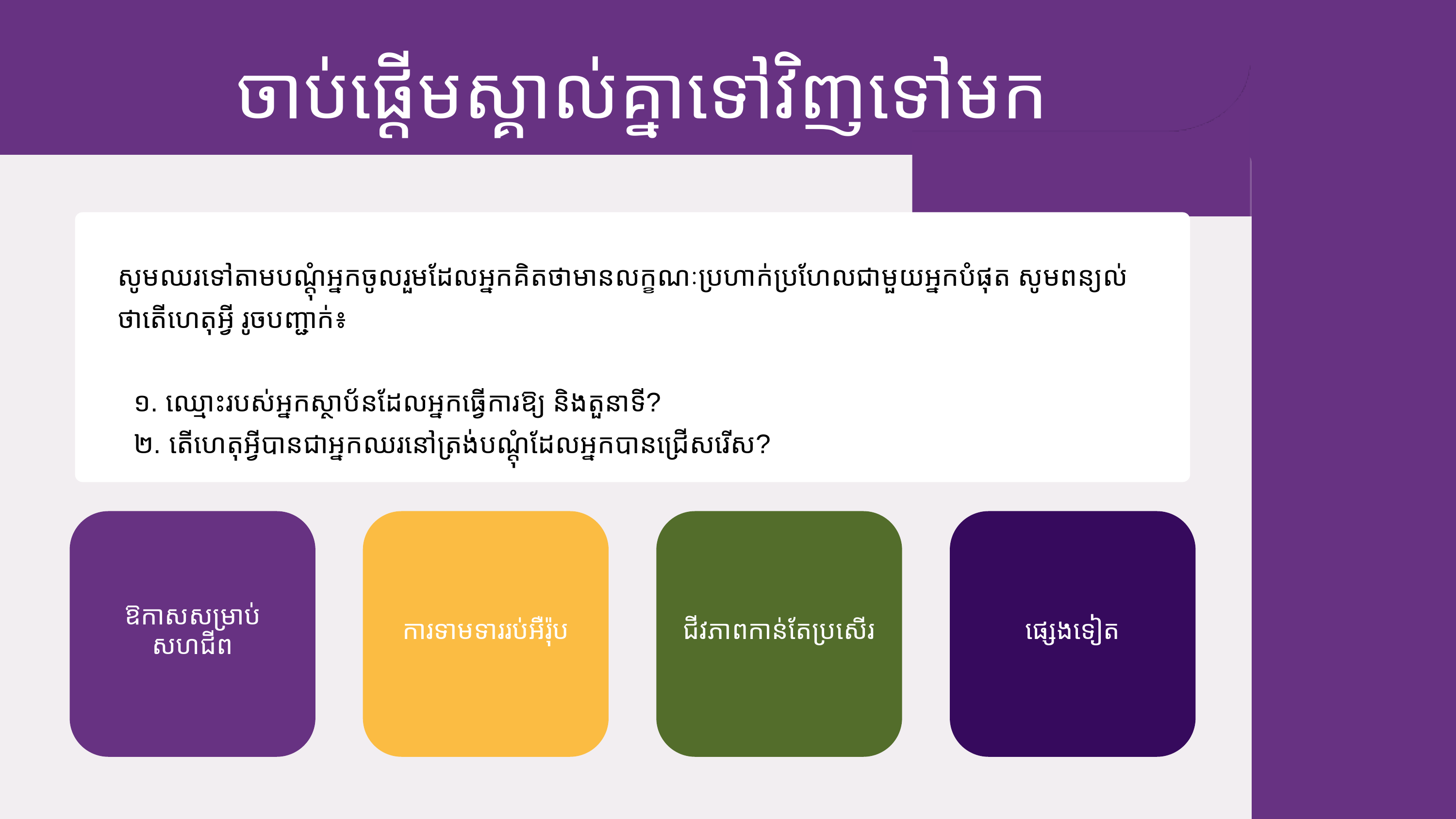

ចាប់​ផ្ដើម​ស្គាល់​គ្នា​ទៅវិញ​ទៅមក

សូម​ឈរ​ទៅតាមបណ្ដុំ​អ្នក​ចូលរួមដែល​អ្នក​គិតថា​មាន​លក្ខណៈប្រហាក់ប្រហែល​ជាមួយ​អ្នកបំផុត សូមពន្យល់ថាតើ​ហេតុ​អ្វី រូចបញ្ជាក់​៖​

១. ឈ្មោះ​របស់​អ្នក​​ស្ថាប័នដែល​អ្នកធ្វើការ​ឱ្យ និង​តួនាទី?
២. តើ​ហេតុ​អ្វី​បានជាអ្នក​ឈរនៅត្រង់បណ្ដុំដែល​អ្នក​បានជ្រើសរើស?

ឱកាស​សម្រាប់​
សហជីព

ការ​ទាម​ទារ​រប់​អឺរ៉ុប

ជីវភាព​កាន់​តែប្រសើរ​

ផ្សេង​ទៀត